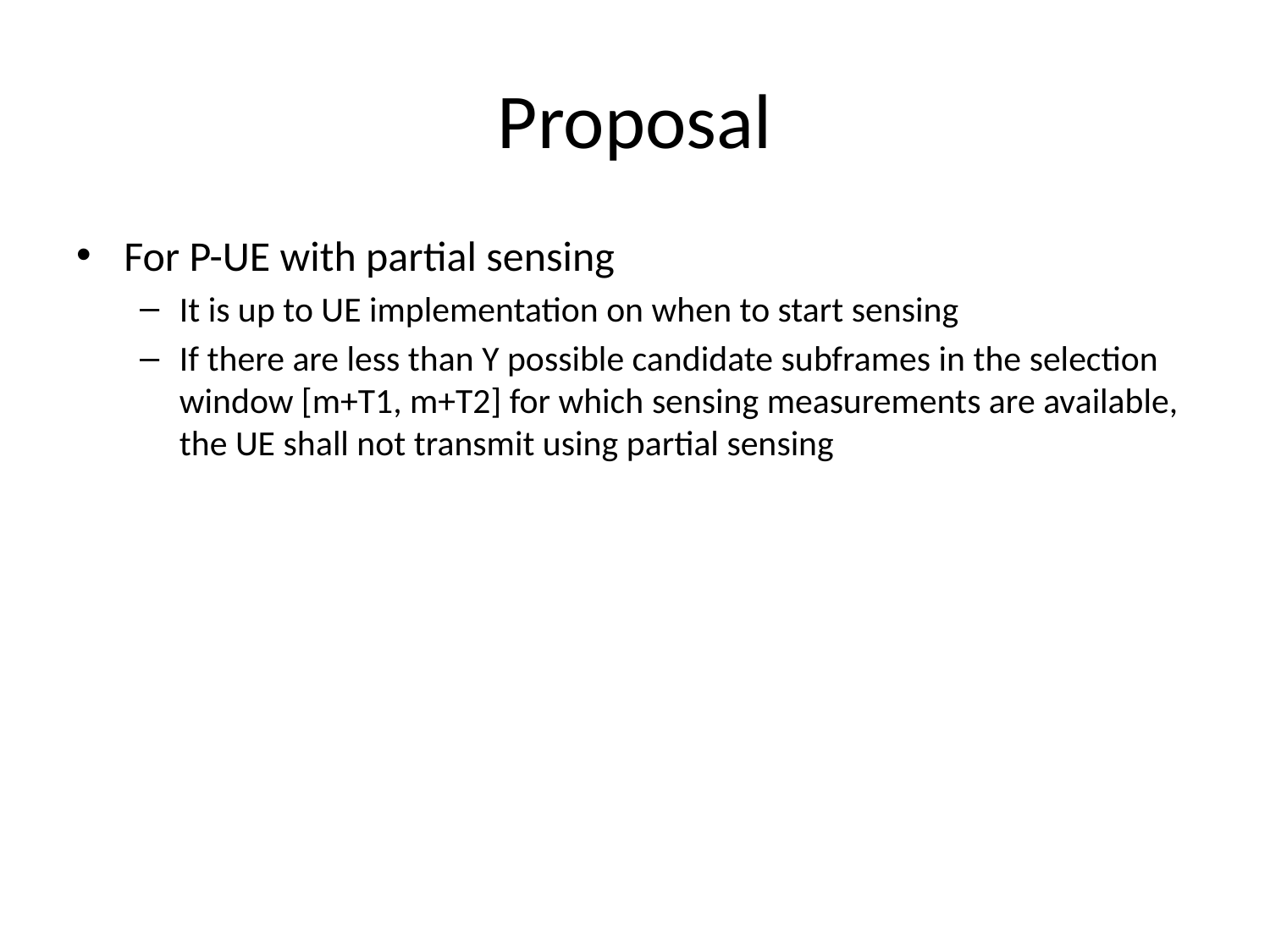

# Proposal
For P-UE with partial sensing
It is up to UE implementation on when to start sensing
If there are less than Y possible candidate subframes in the selection window [m+T1, m+T2] for which sensing measurements are available, the UE shall not transmit using partial sensing